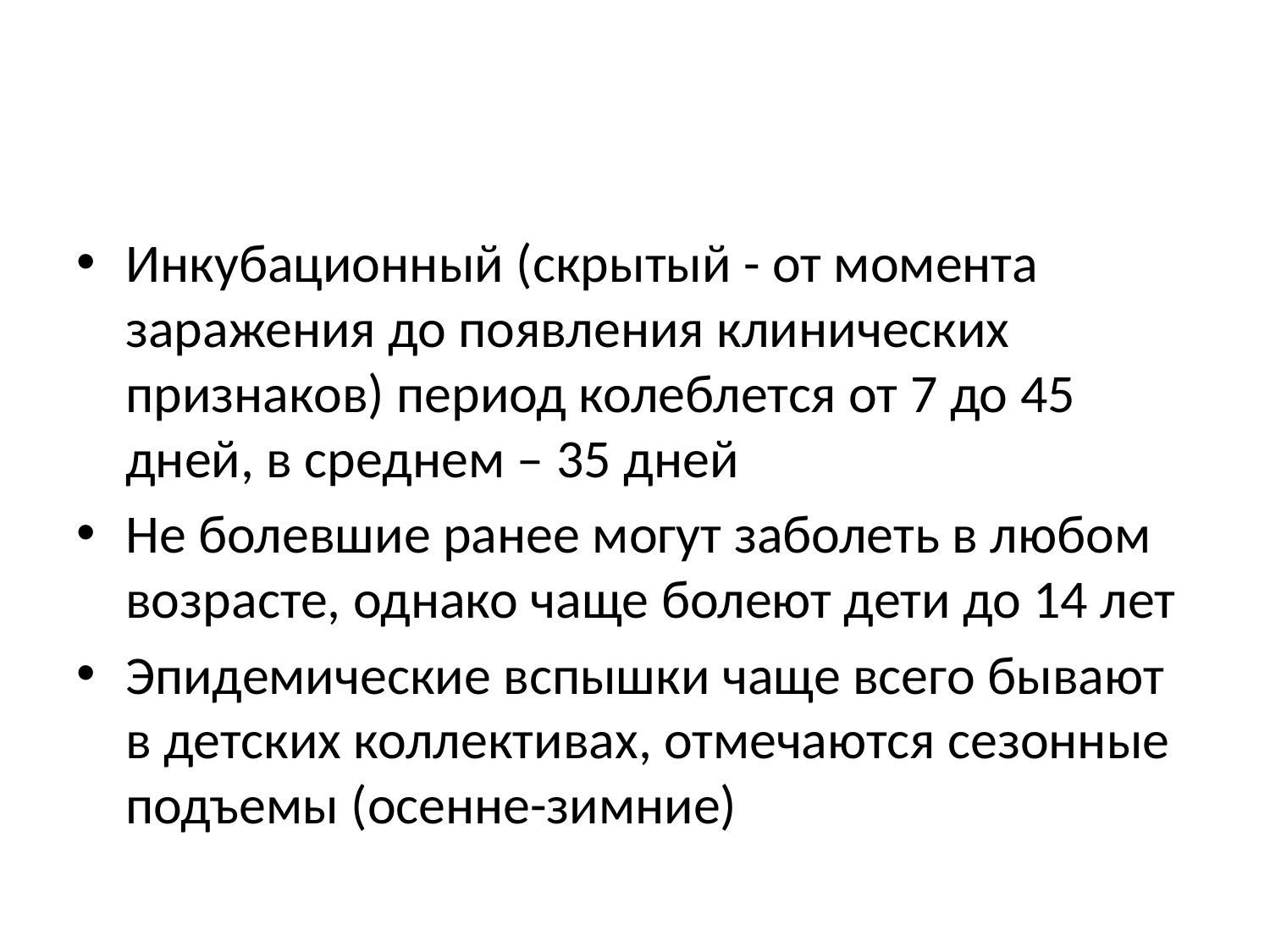

Инкубационный (скрытый - от момента заражения до появления клинических признаков) период колеблется от 7 до 45 дней, в среднем – 35 дней
Не болевшие ранее могут заболеть в любом возрасте, однако чаще болеют дети до 14 лет
Эпидемические вспышки чаще всего бывают в детских коллективах, отмечаются сезонные подъемы (осенне-зимние)